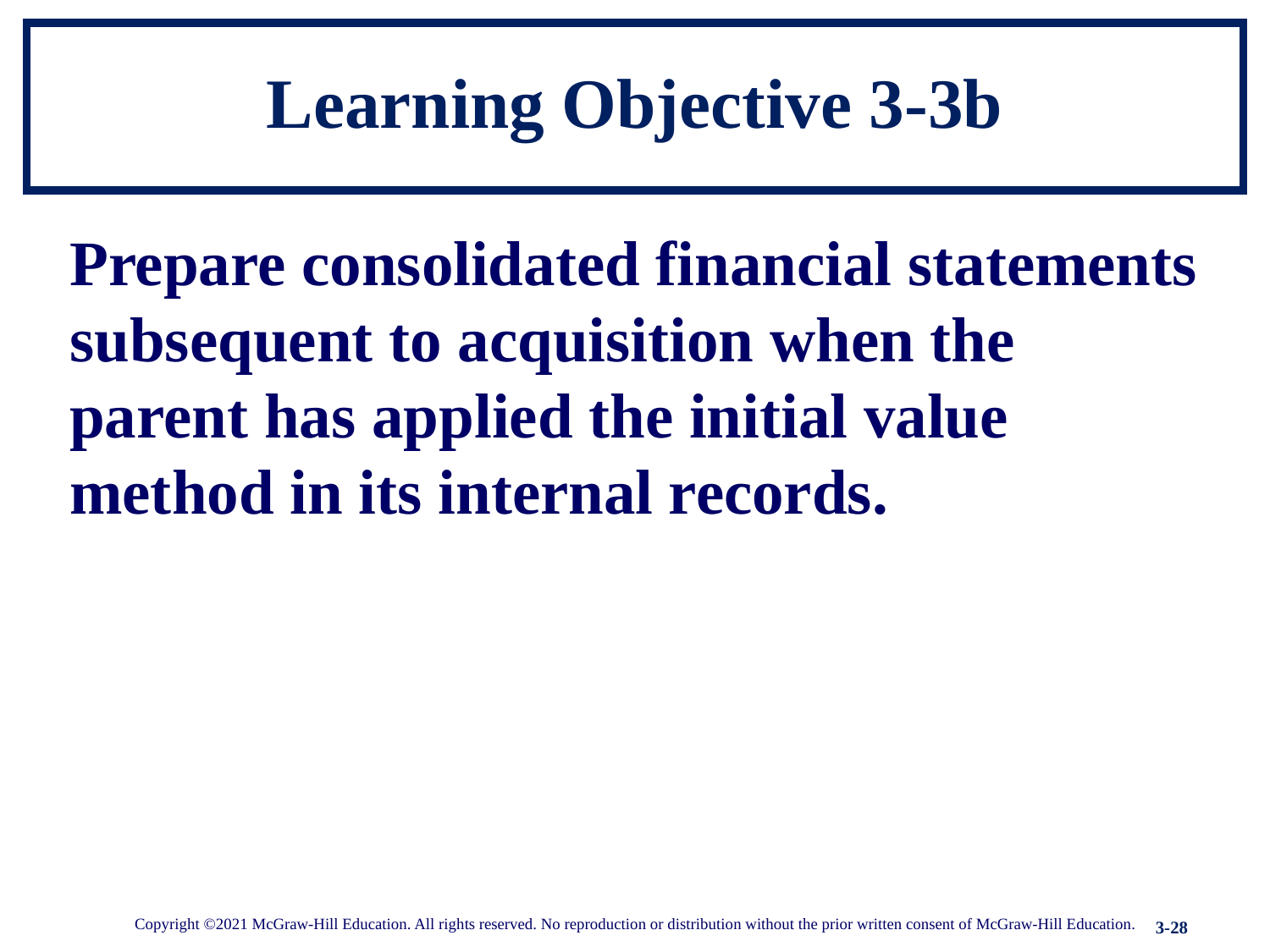

# Learning Objective 3-3b
Prepare consolidated financial statements subsequent to acquisition when the parent has applied the initial value method in its internal records.

Copyright ©2021 McGraw-Hill Education. All rights reserved. No reproduction or distribution without the prior written consent of McGraw-Hill Education.
3-28